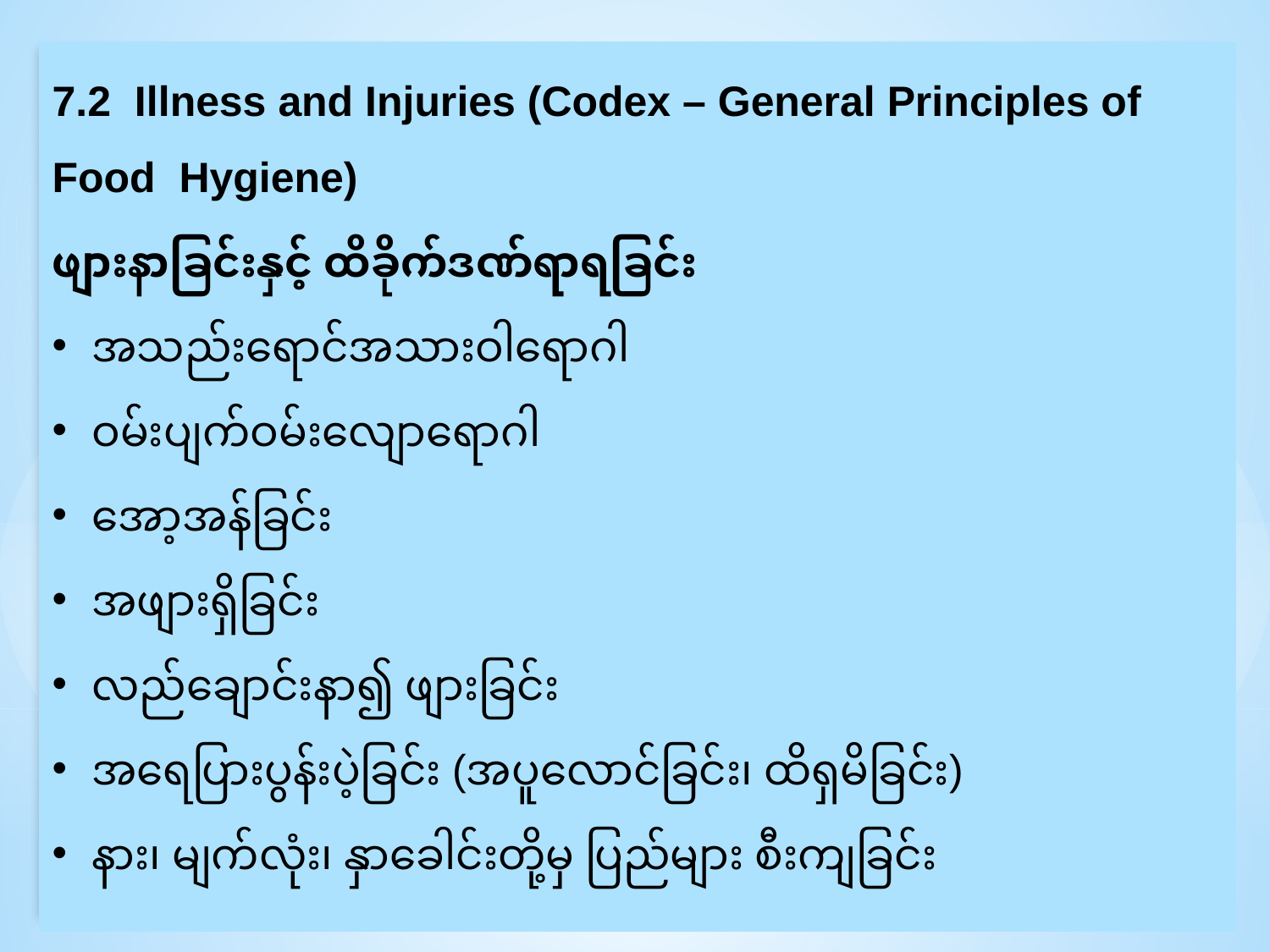

7.2  Illness and Injuries (Codex – General Principles of Food 	Hygiene)
ဖျားနာခြင်းနှင့် ထိခိုက်ဒဏ်ရာရခြင်း
အသည်းရောင်အသားဝါရောဂါ
ဝမ်းပျက်ဝမ်းလျောရောဂါ
အော့အန်ခြင်း
အဖျားရှိခြင်း
လည်ချောင်းနာ၍ ဖျားခြင်း
အရေပြားပွန်းပဲ့ခြင်း (အပူလောင်ခြင်း၊ ထိရှမိခြင်း)
နား၊ မျက်လုံး၊ နှာခေါင်းတို့မှ ပြည်များ စီးကျခြင်း
54